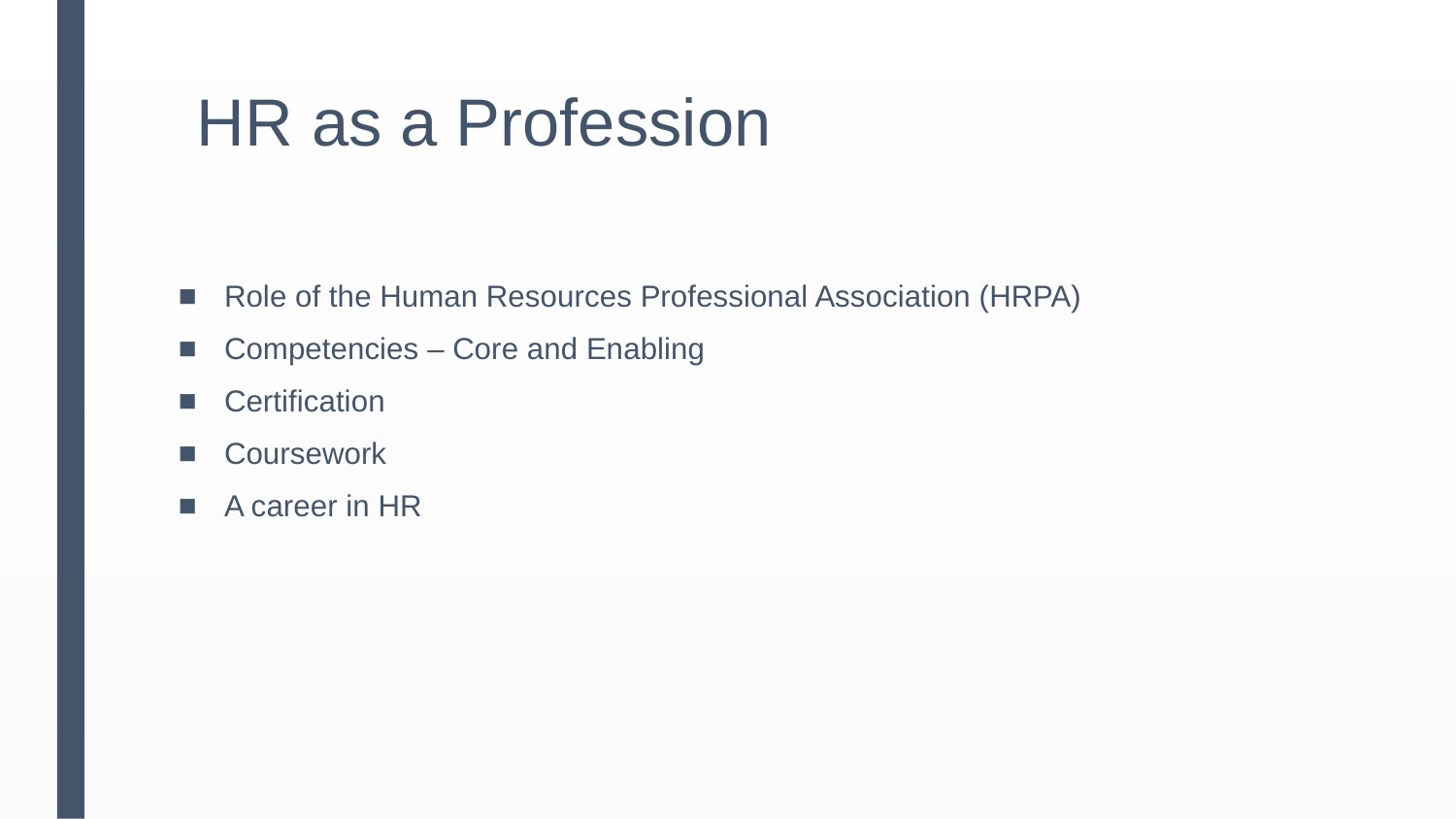

# HR as a Profession
Role of the Human Resources Professional Association (HRPA)
Competencies – Core and Enabling
Certification
Coursework
A career in HR